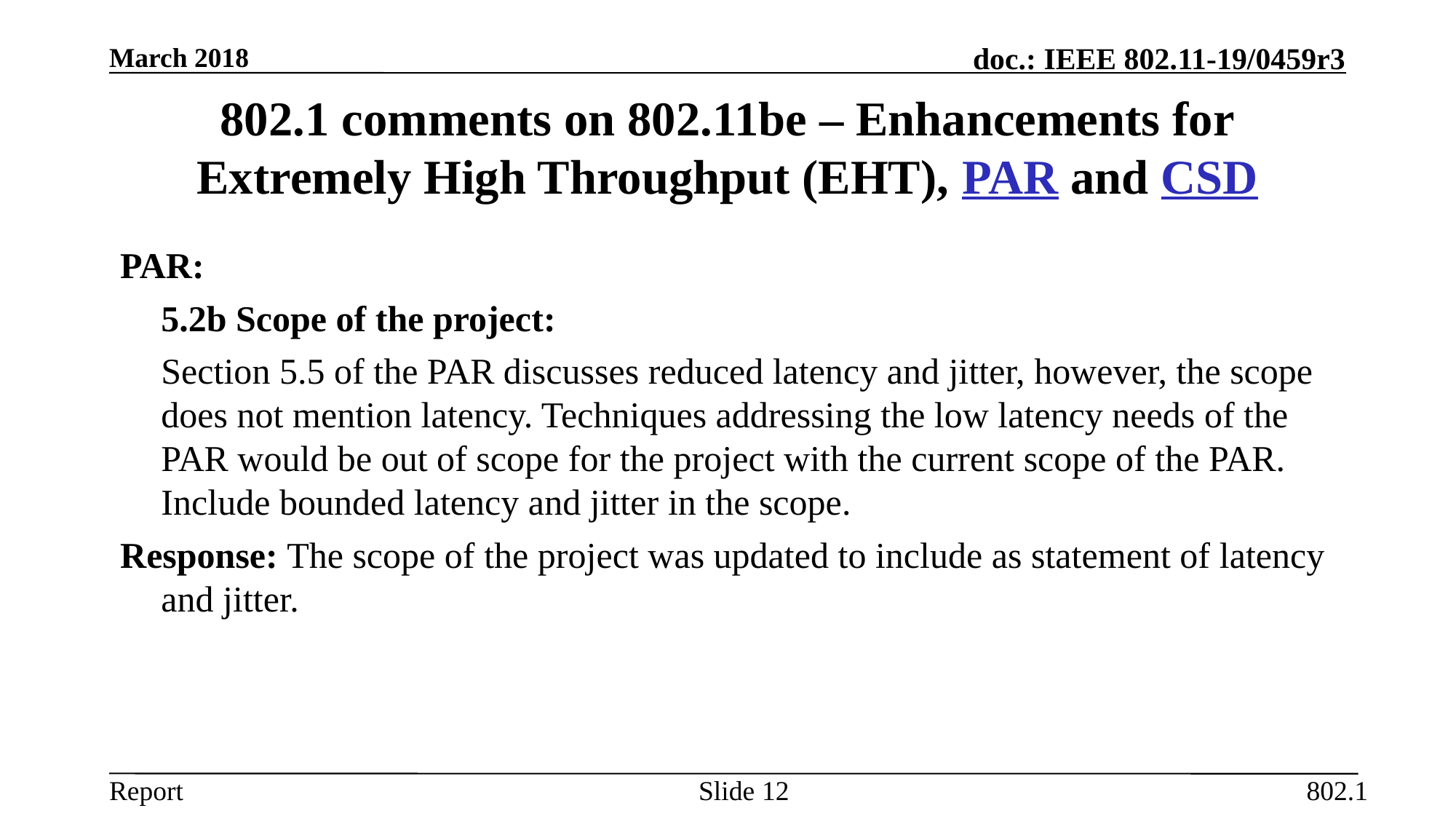

March 2018
# 802.1 comments on 802.11be – Enhancements for Extremely High Throughput (EHT), PAR and CSD
PAR:
	5.2b Scope of the project:
	Section 5.5 of the PAR discusses reduced latency and jitter, however, the scope does not mention latency. Techniques addressing the low latency needs of the PAR would be out of scope for the project with the current scope of the PAR. Include bounded latency and jitter in the scope.
Response: The scope of the project was updated to include as statement of latency and jitter.

Slide 12
802.1